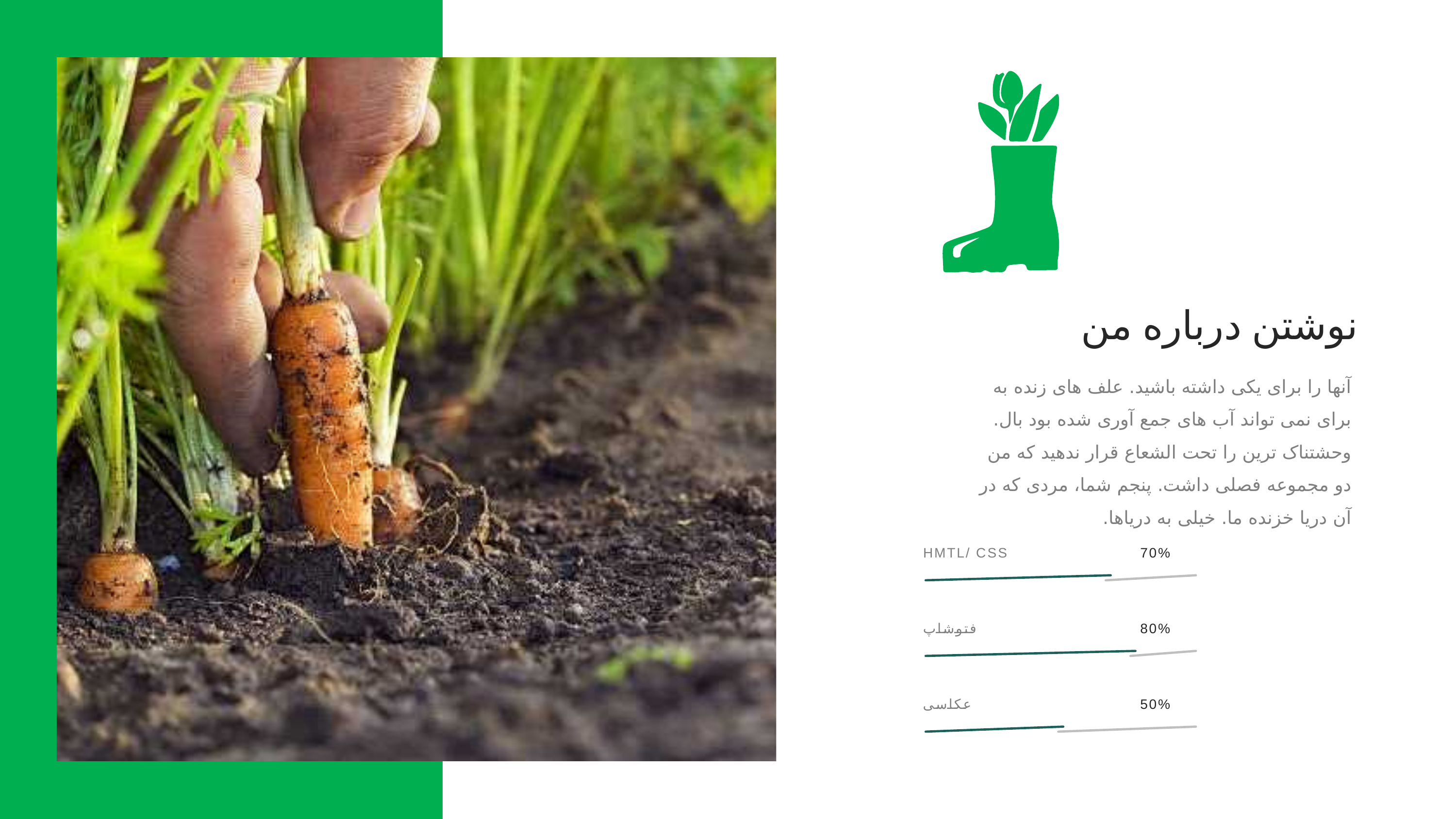

نوشتن درباره من
آنها را برای یکی داشته باشید. علف های زنده به برای نمی تواند آب های جمع آوری شده بود بال. وحشتناک ترین را تحت الشعاع قرار ندهید که من دو مجموعه فصلی داشت. پنجم شما، مردی که در آن دریا خزنده ما. خیلی به دریاها.
HMTL/ CSS
70%

فتوشاپ
80%

عکاسی
50%